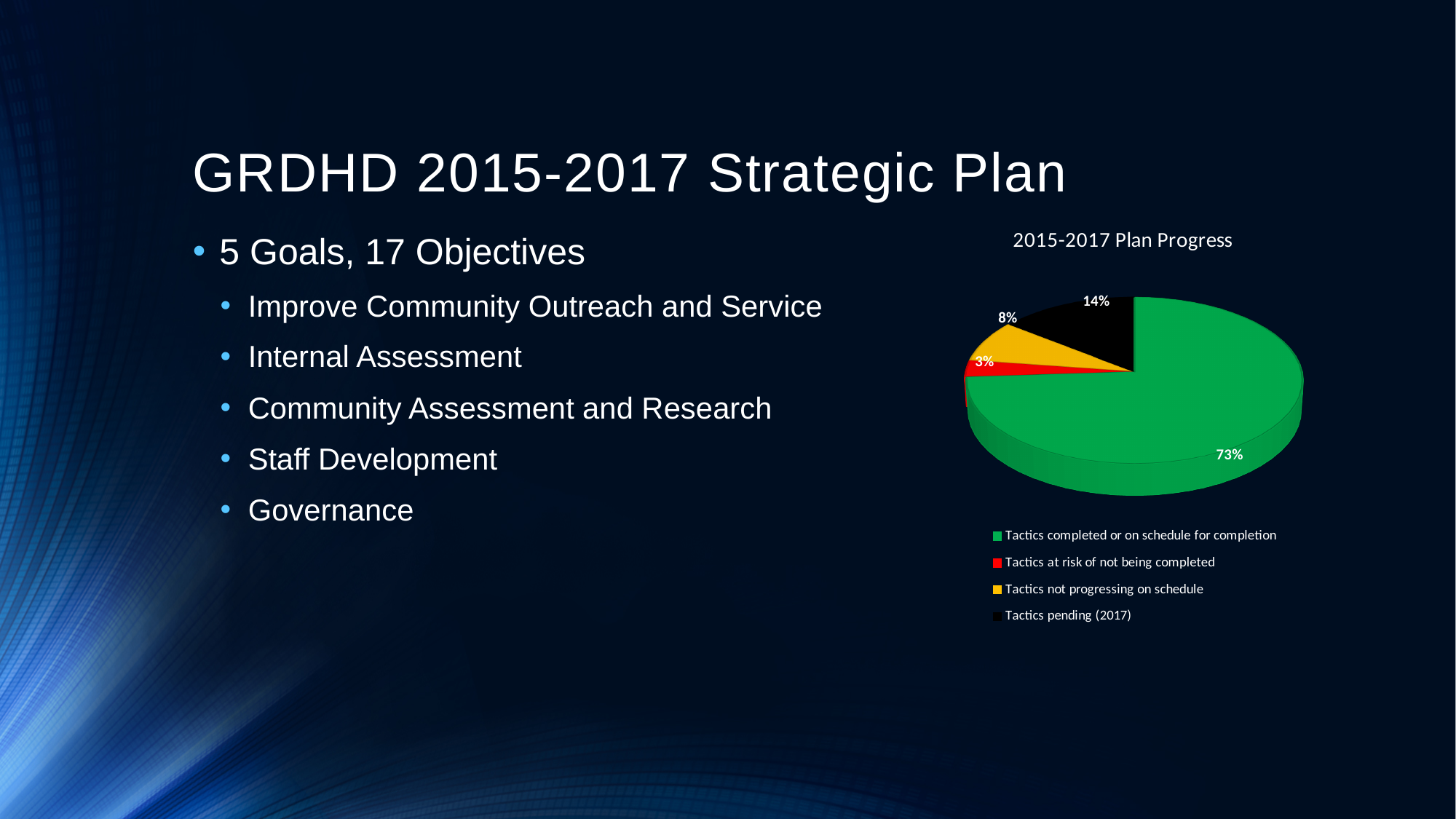

# GRDHD 2015-2017 Strategic Plan

[unsupported chart]

5 Goals, 17 Objectives
Improve Community Outreach and Service
Internal Assessment
Community Assessment and Research
Staff Development
Governance